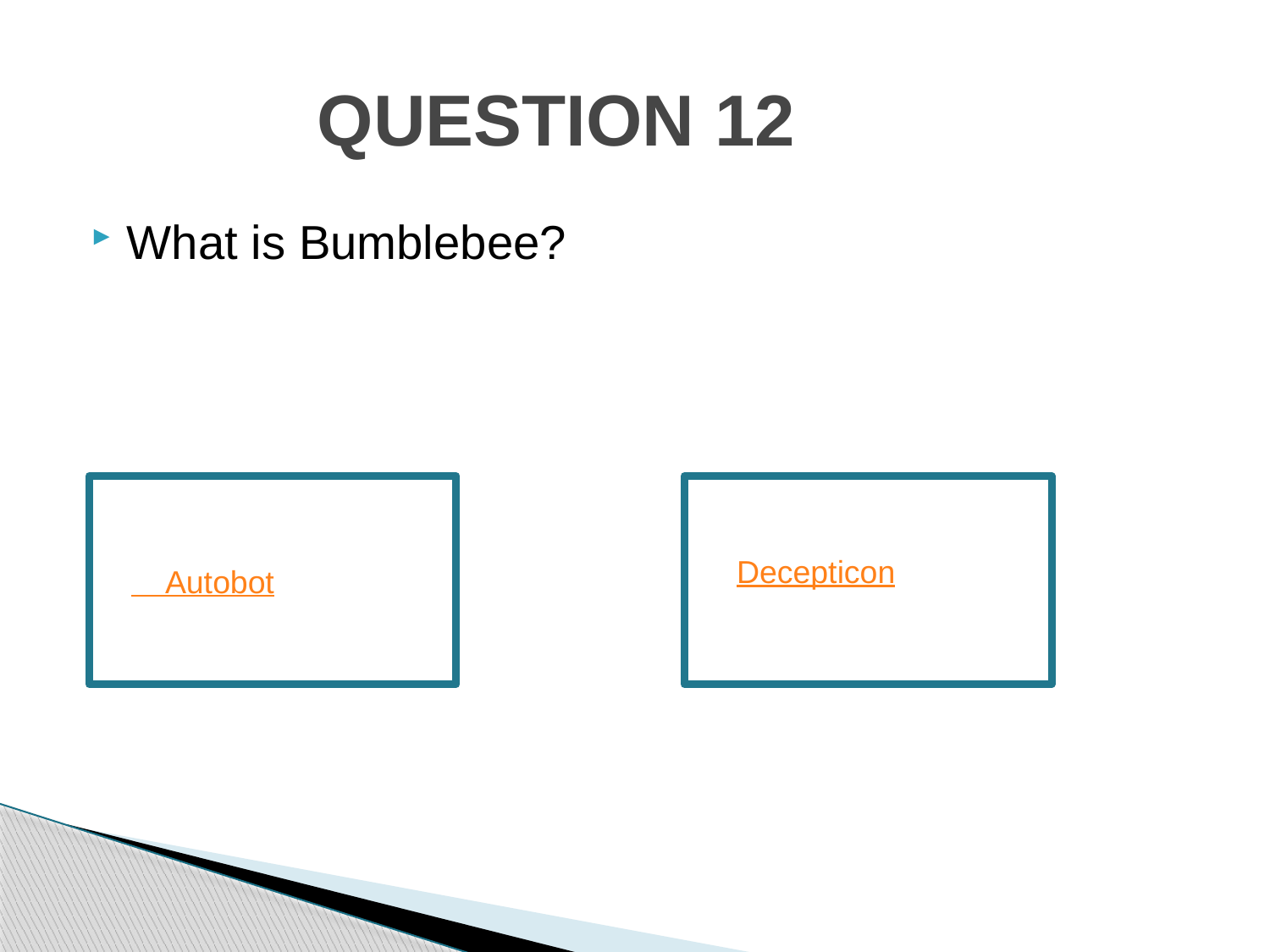

# QUESTION 12
What is Bumblebee?

    Autobot

Decepticon